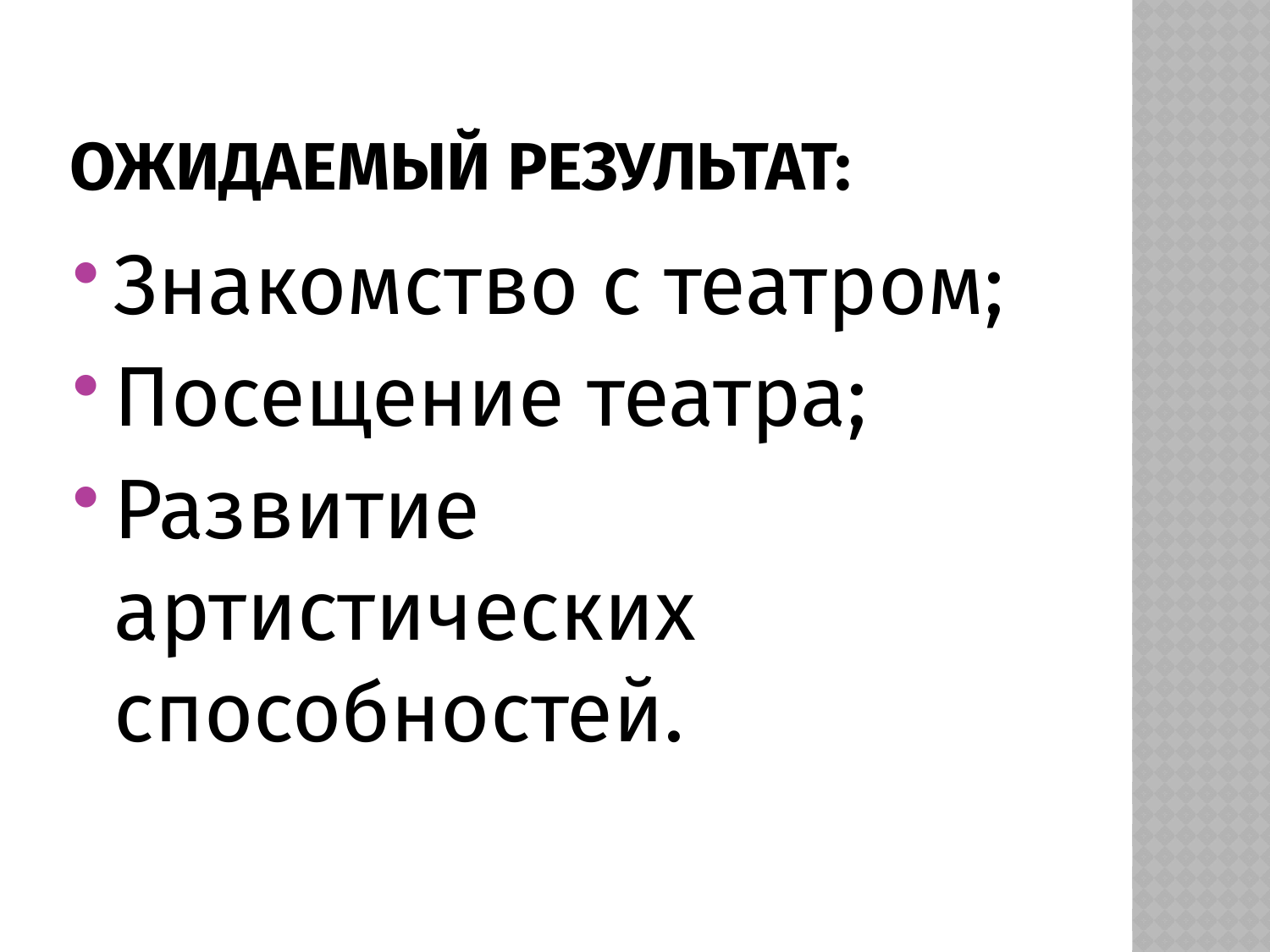

# Ожидаемый результат:
Знакомство с театром;
Посещение театра;
Развитие артистических способностей.